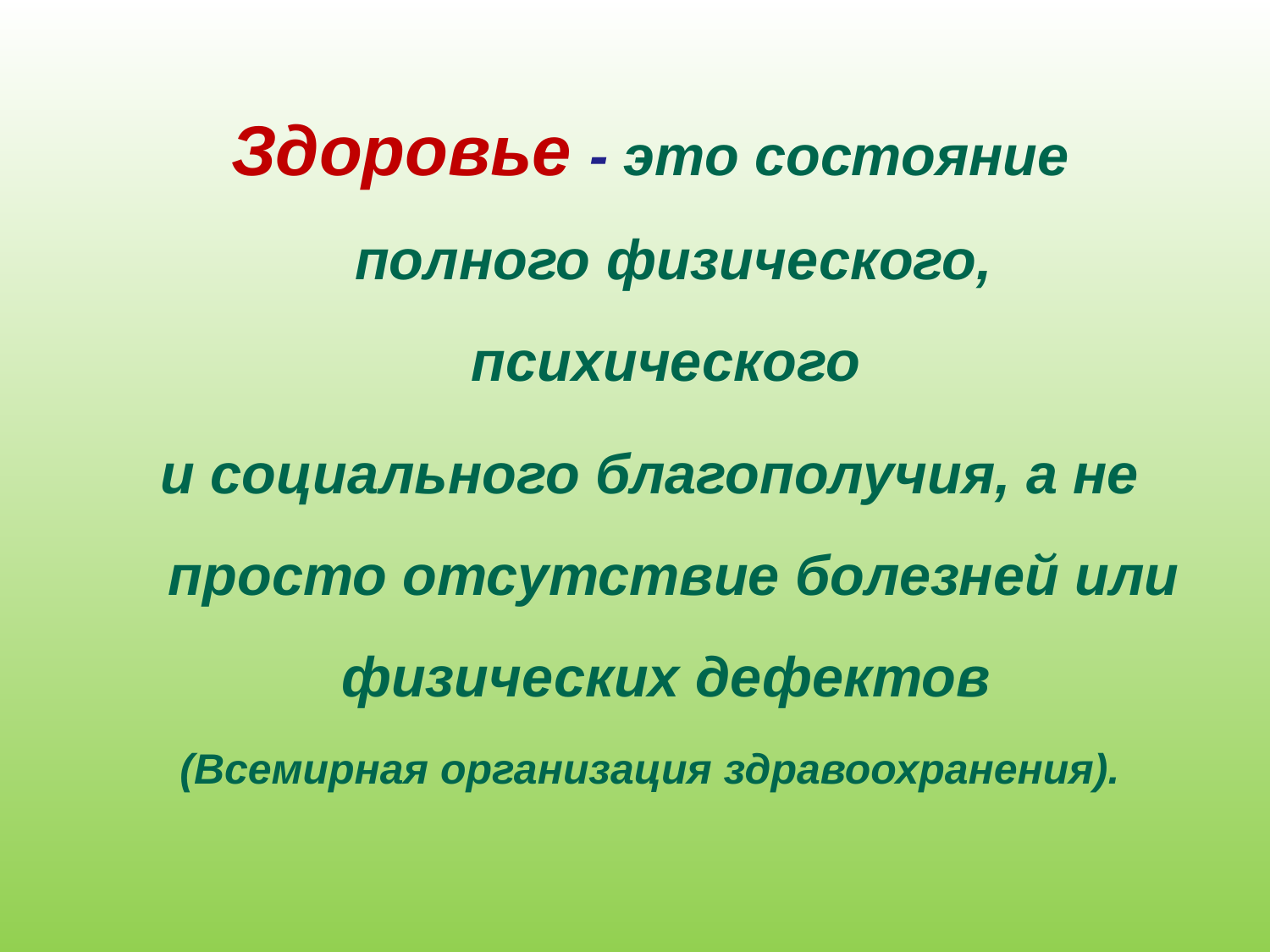

Здоровье - это состояние полного физического, психического
и социального благополучия, а не просто отсутствие болезней или физических дефектов
(Всемирная организация здравоохранения).